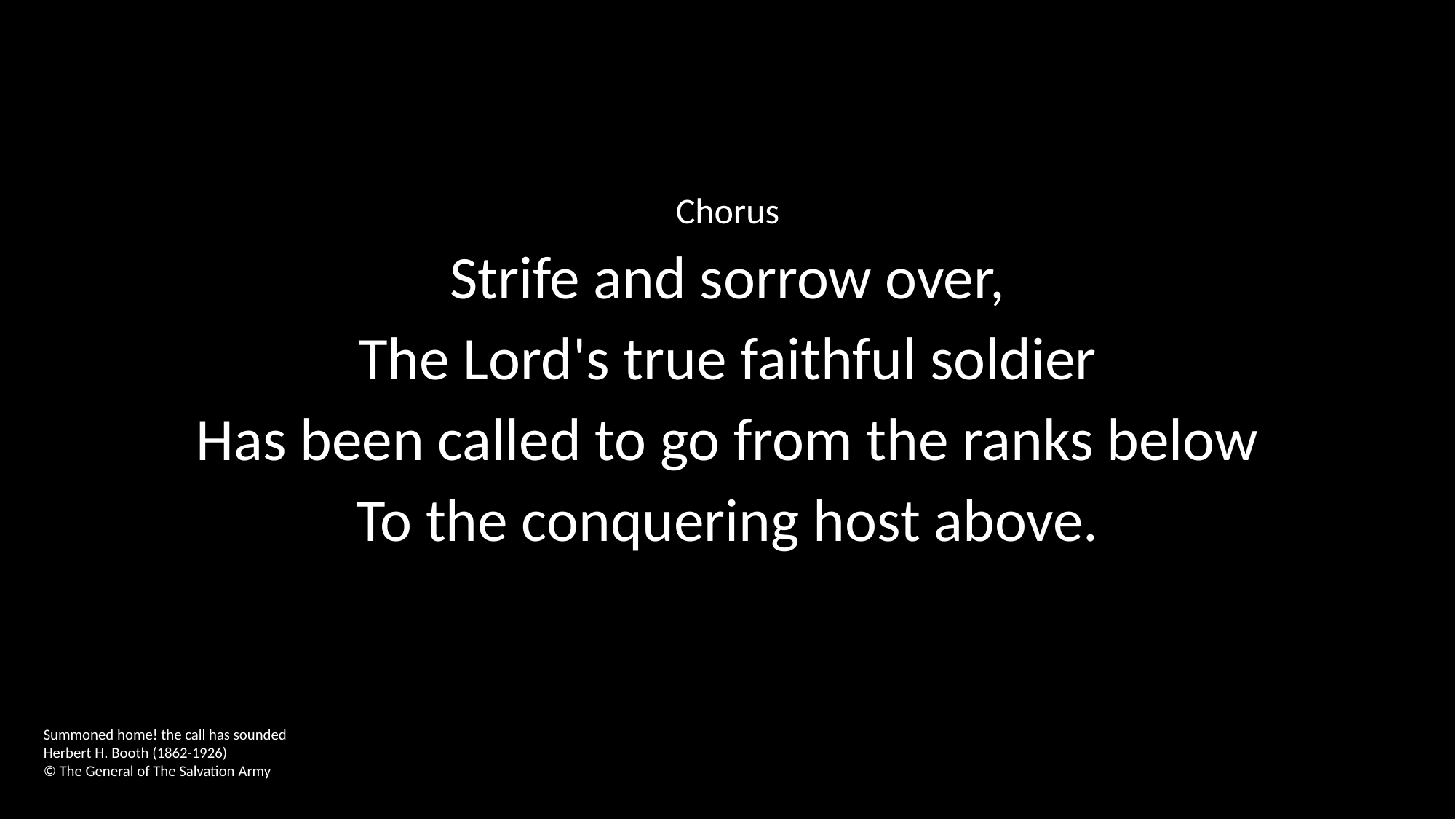

Chorus
Strife and sorrow over,
The Lord's true faithful soldier
Has been called to go from the ranks below
To the conquering host above.
Summoned home! the call has sounded
Herbert H. Booth (1862-1926)
© The General of The Salvation Army